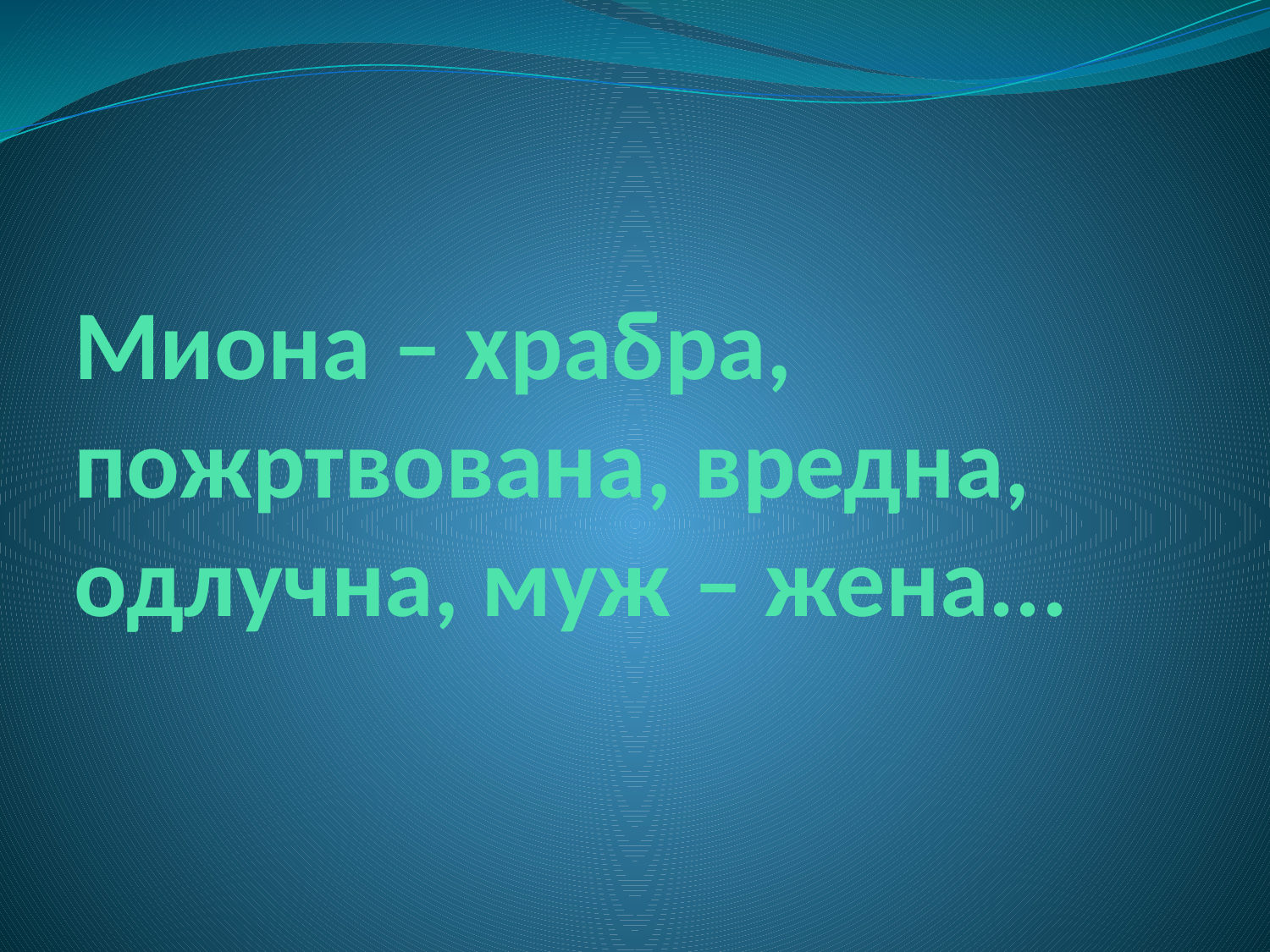

# Миона – храбра, пожртвована, вредна, одлучна, муж – жена...